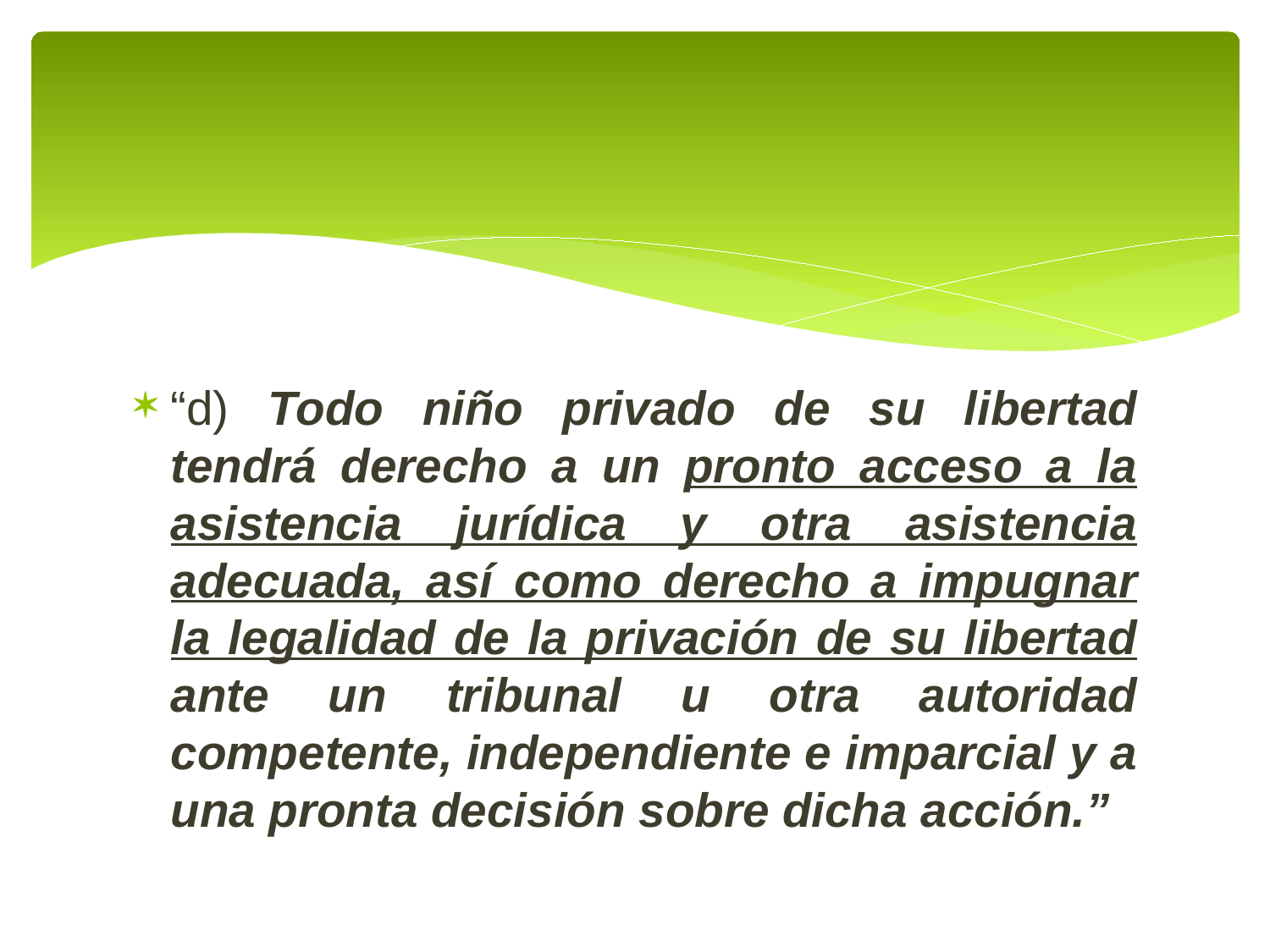

#
“d) Todo niño privado de su libertad tendrá derecho a un pronto acceso a la asistencia jurídica y otra asistencia adecuada, así como derecho a impugnar la legalidad de la privación de su libertad ante un tribunal u otra autoridad competente, independiente e imparcial y a una pronta decisión sobre dicha acción.”